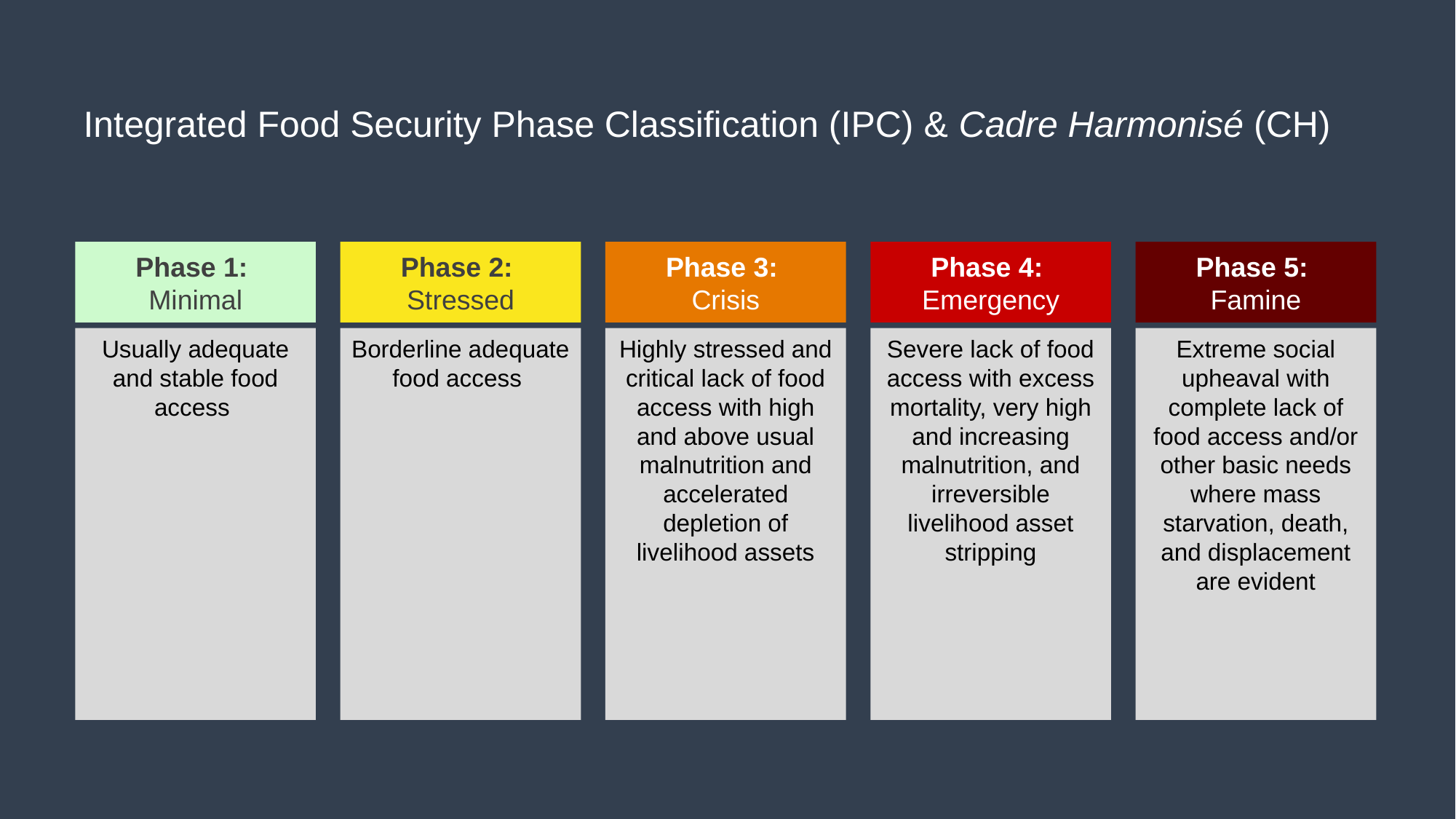

# Integrated Food Security Phase Classification (IPC) & Cadre Harmonisé (CH)
Phase 1:
Minimal
Phase 2:
Stressed
Phase 3:
Crisis
Phase 4:
Emergency
Phase 5:
Famine
Usually adequate and stable food access
Borderline adequate food access
Highly stressed and critical lack of food access with high and above usual malnutrition and accelerated depletion of livelihood assets
Severe lack of food access with excess mortality, very high and increasing malnutrition, and irreversible livelihood asset stripping
Extreme social upheaval with complete lack of food access and/or other basic needs where mass starvation, death, and displacement are evident